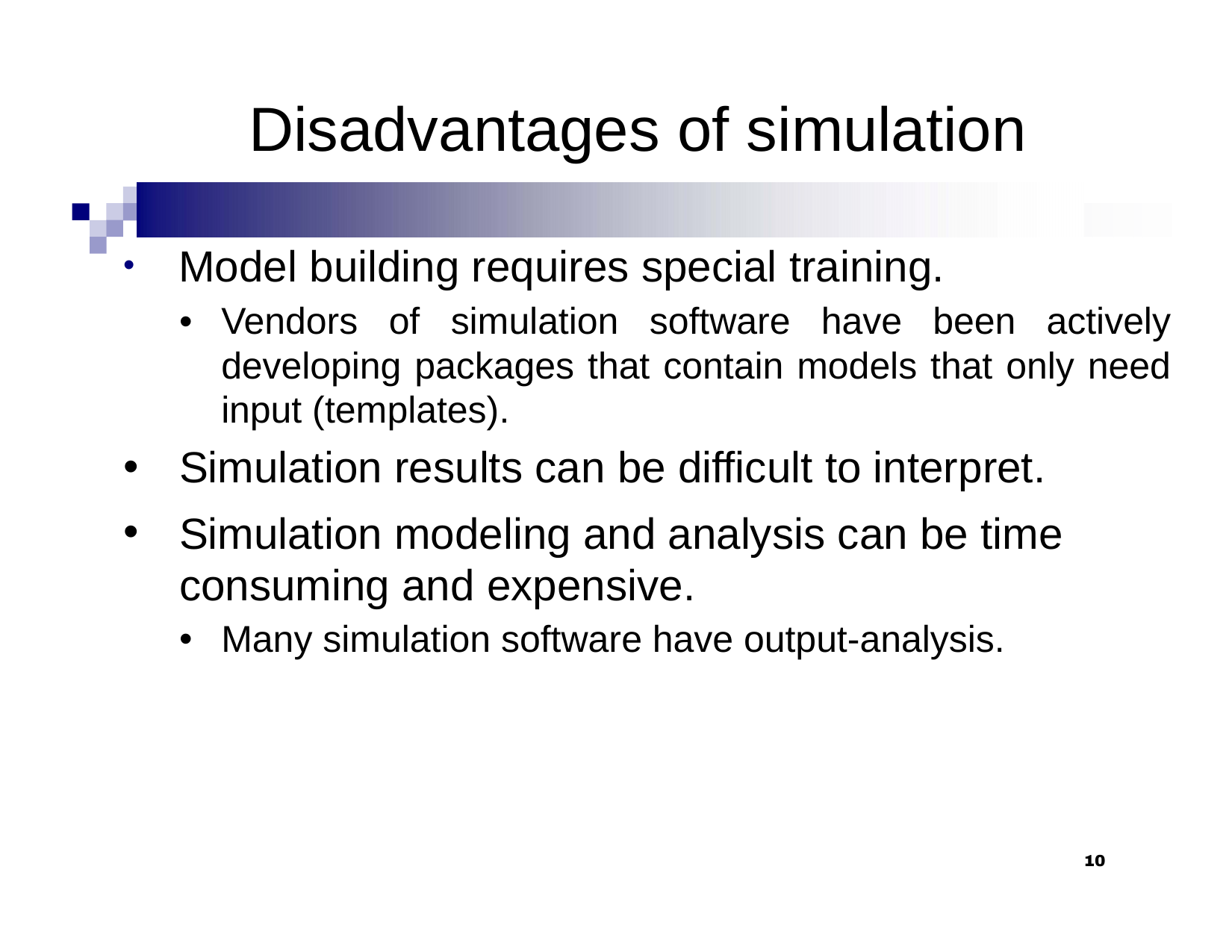

Disadvantages of simulation

 Model building requires special training.
Vendors of simulation software have been actively developing packages that contain models that only need input (templates).
Simulation results can be difficult to interpret.
Simulation modeling and analysis can be time consuming and expensive.
Many simulation software have output-analysis.
10